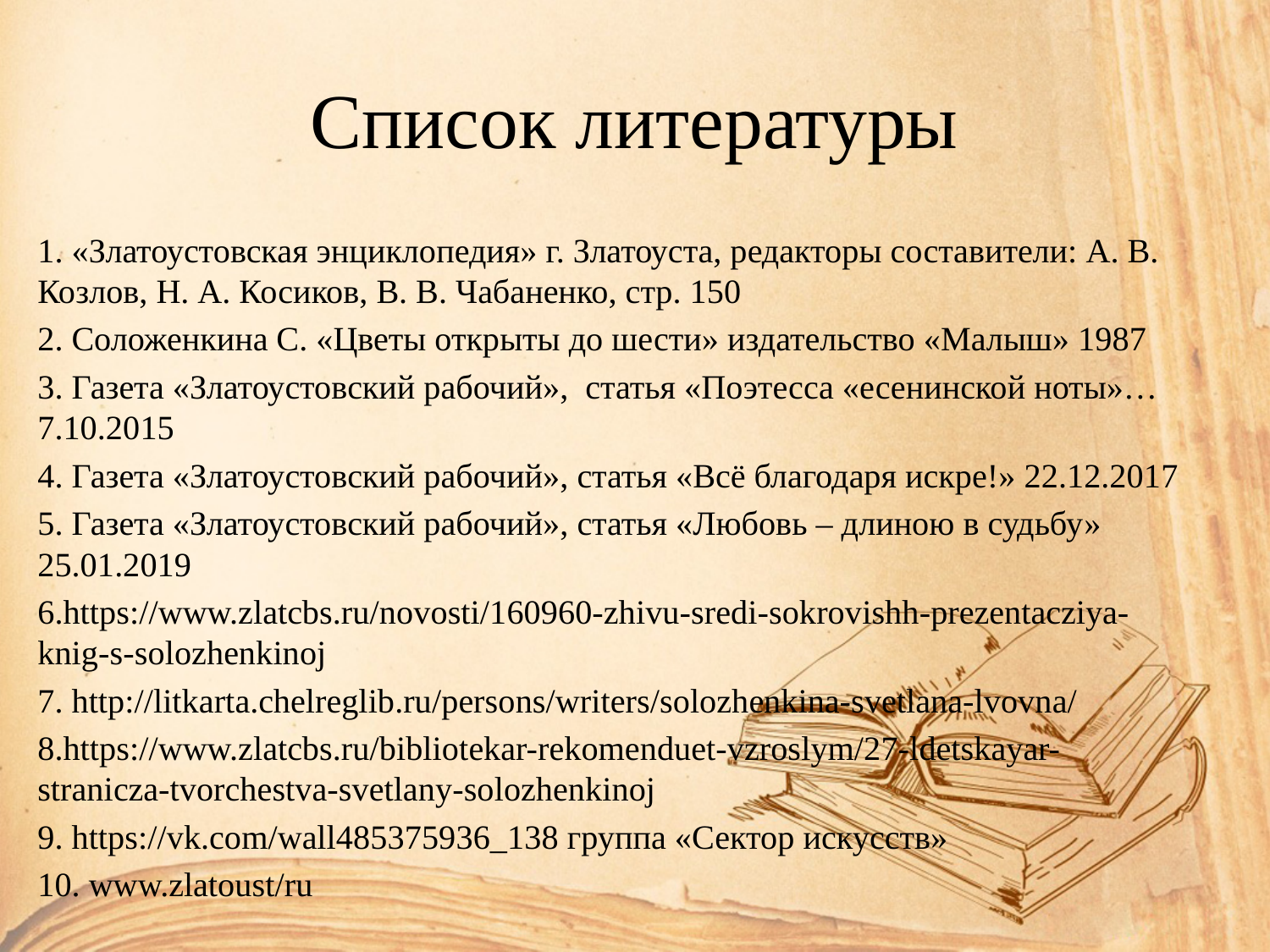

# Список литературы
1. «Златоустовская энциклопедия» г. Златоуста, редакторы составители: А. В. Козлов, Н. А. Косиков, В. В. Чабаненко, стр. 150
2. Соложенкина С. «Цветы открыты до шести» издательство «Малыш» 1987
3. Газета «Златоустовский рабочий»,  статья «Поэтесса «есенинской ноты»… 7.10.2015
4. Газета «Златоустовский рабочий», статья «Всё благодаря искре!» 22.12.2017
5. Газета «Златоустовский рабочий», статья «Любовь – длиною в судьбу» 25.01.2019
6.https://www.zlatcbs.ru/novosti/160960-zhivu-sredi-sokrovishh-prezentacziya-knig-s-solozhenkinoj
7. http://litkarta.chelreglib.ru/persons/writers/solozhenkina-svetlana-lvovna/
8.https://www.zlatcbs.ru/bibliotekar-rekomenduet-vzroslym/27-ldetskayar-stranicza-tvorchestva-svetlany-solozhenkinoj
9. https://vk.com/wall485375936_138 группа «Сектор искусств»
10. www.zlatoust/ru